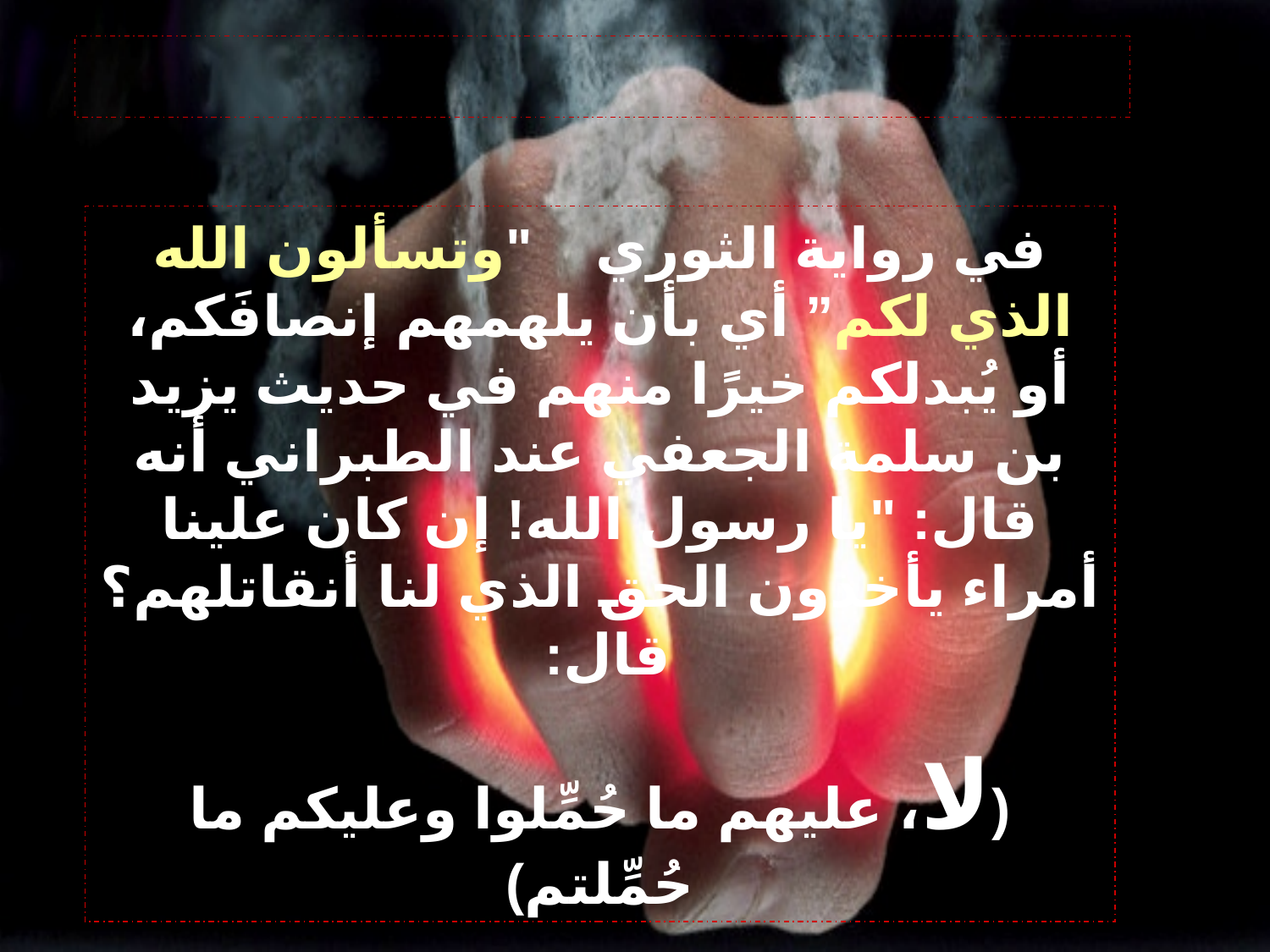

في رواية الثوري    "وتسألون الله الذي لكم” أي بأن يلهمهم إنصافَكم، أو يُبدلكم خيرًا منهم في حديث يزيد بن سلمة الجعفي عند الطبراني أنه قال: "يا رسول الله! إن كان علينا أمراء يأخذون الحق الذي لنا أنقاتلهم؟ قال:
(لا، عليهم ما حُمِّلوا وعليكم ما حُمِّلتم)